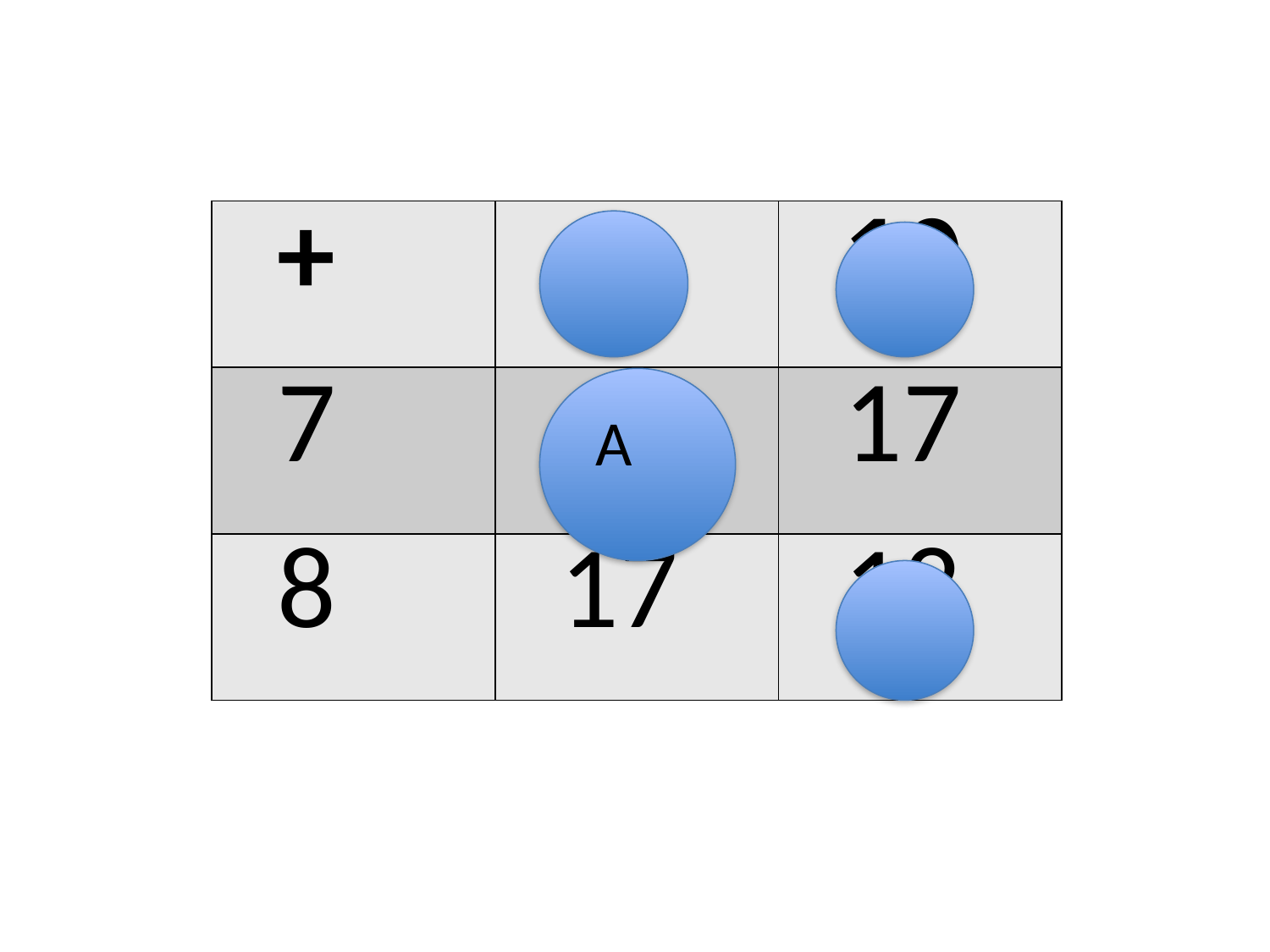

| + | 9 | 10 |
| --- | --- | --- |
| 7 | 16 | 17 |
| 8 | 17 | 18 |

 A